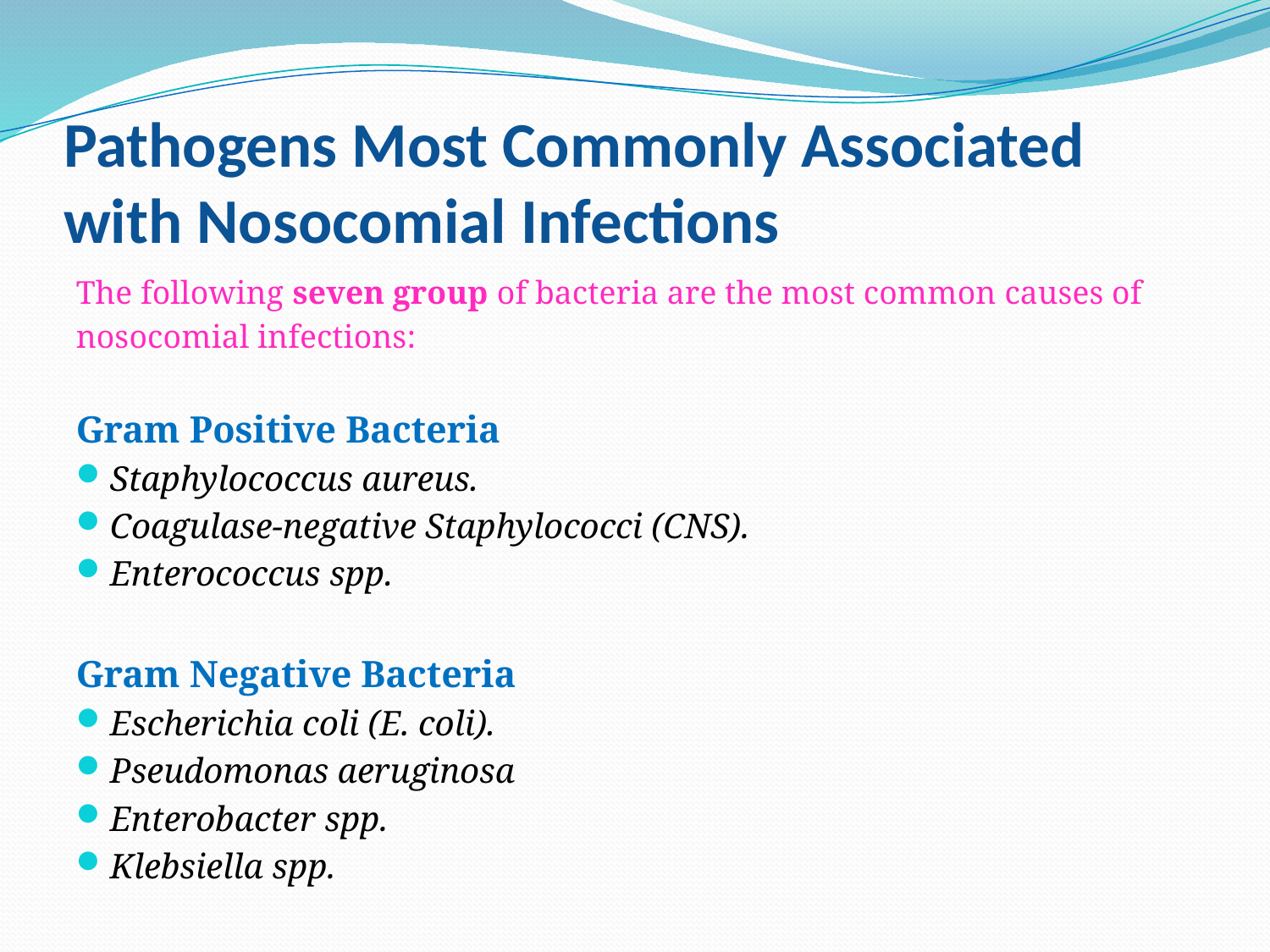

# Pathogens Most Commonly Associated with Nosocomial Infections

The following seven group of bacteria are the most common causes of
nosocomial infections:

Gram Positive Bacteria
Staphylococcus aureus.
Coagulase-negative Staphylococci (CNS).
Enterococcus spp.

Gram Negative Bacteria
Escherichia coli (E. coli).
Pseudomonas aeruginosa
Enterobacter spp.
Klebsiella spp.